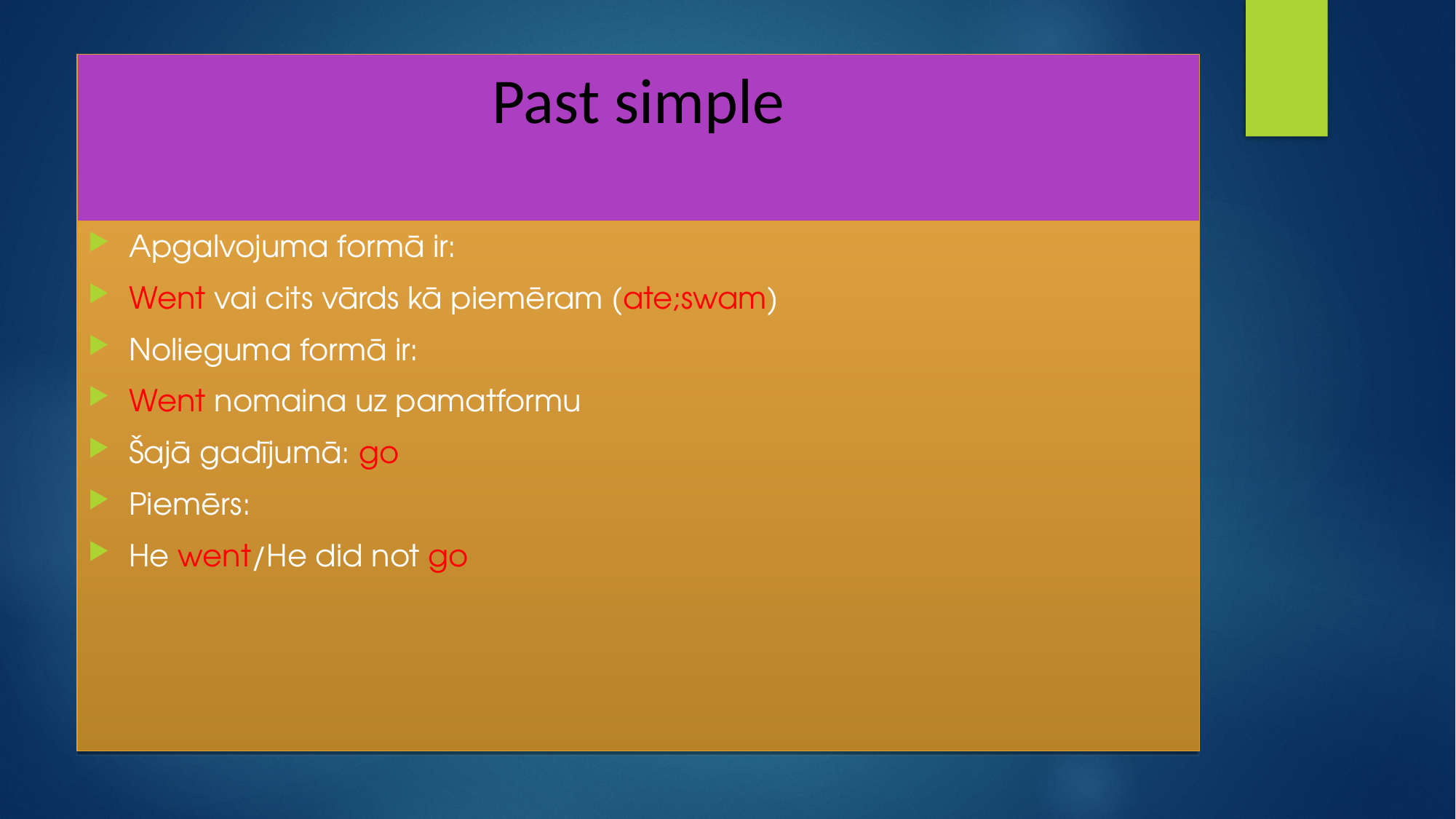

# Past simple
Apgalvojuma formā ir:
Went vai cits vārds kā piemēram (ate;swam)
Nolieguma formā ir:
Went nomaina uz pamatformu
Šajā gadījumā: go
Piemērs:
He went/He did not go